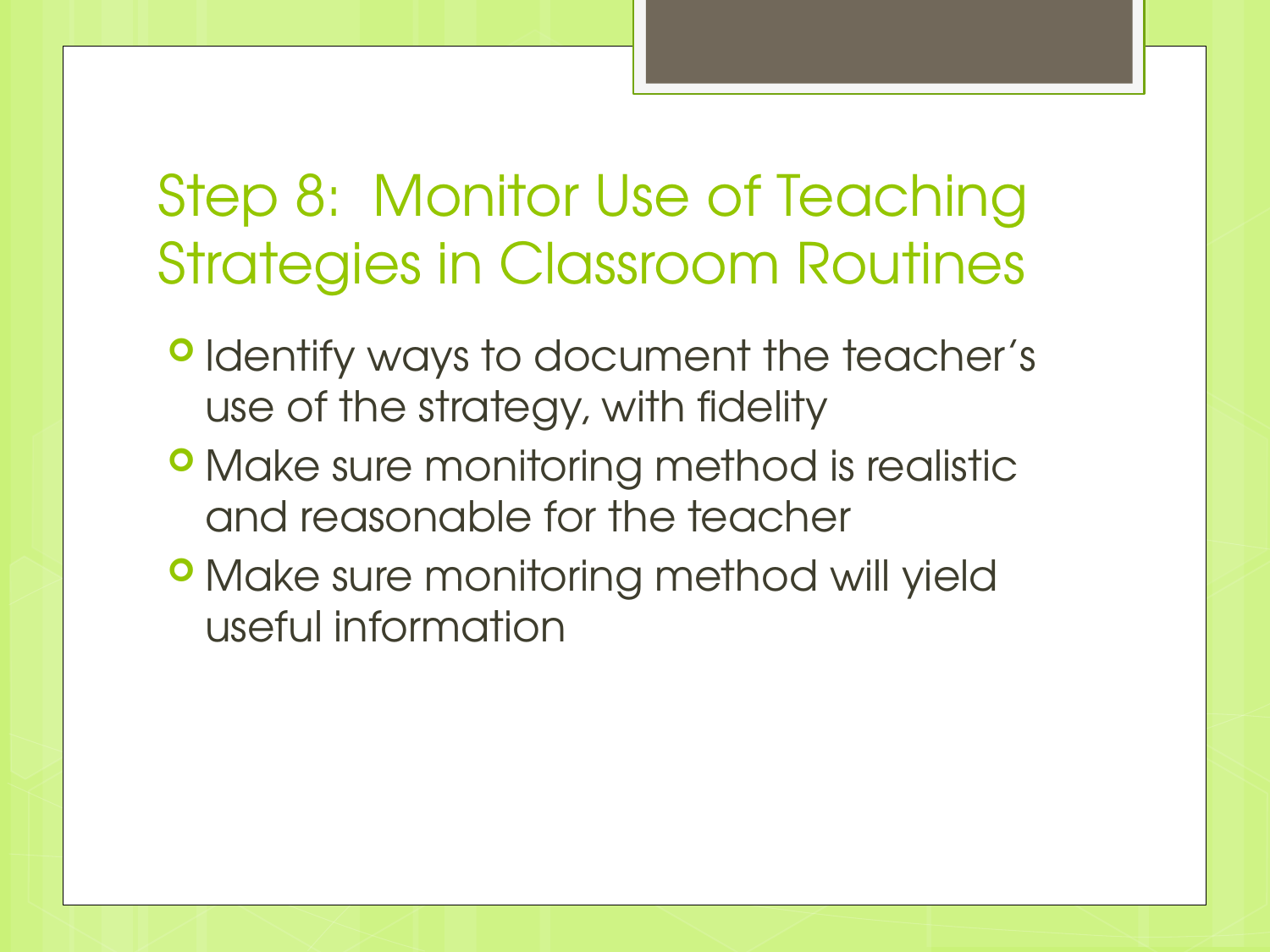

# Step 8:  Monitor Use of Teaching Strategies in Classroom Routines
Identify ways to document the teacher’s use of the strategy, with fidelity
Make sure monitoring method is realistic and reasonable for the teacher
Make sure monitoring method will yield useful information